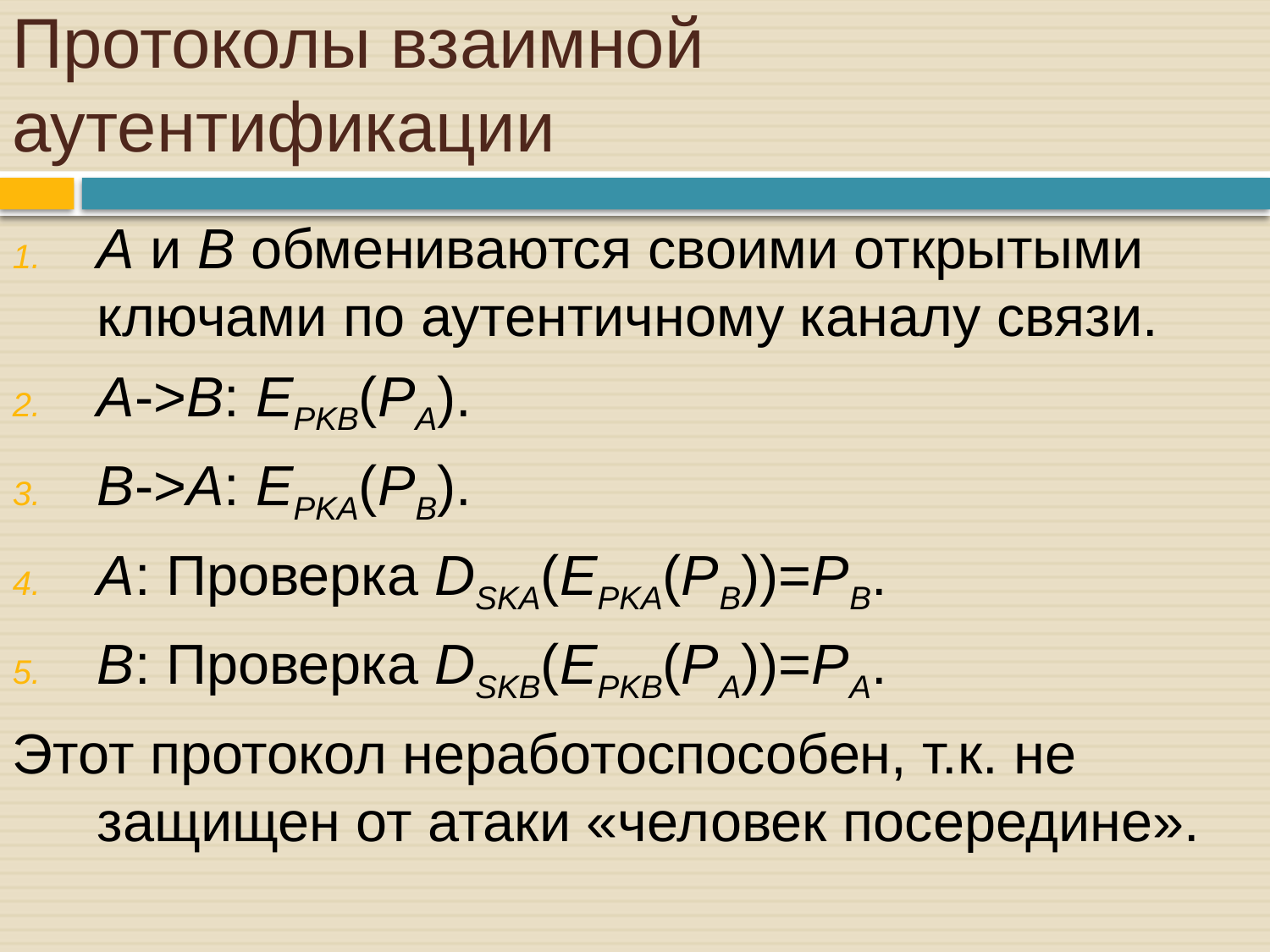

# Протоколы взаимной аутентификации
A и B обмениваются своими открытыми ключами по аутентичному каналу связи.
A->B: EPKB(PA).
B->A: EPKA(PB).
A: Проверка DSKA(EPKA(PB))=PB.
B: Проверка DSKB(EPKB(PA))=PA.
Этот протокол неработоспособен, т.к. не защищен от атаки «человек посередине».